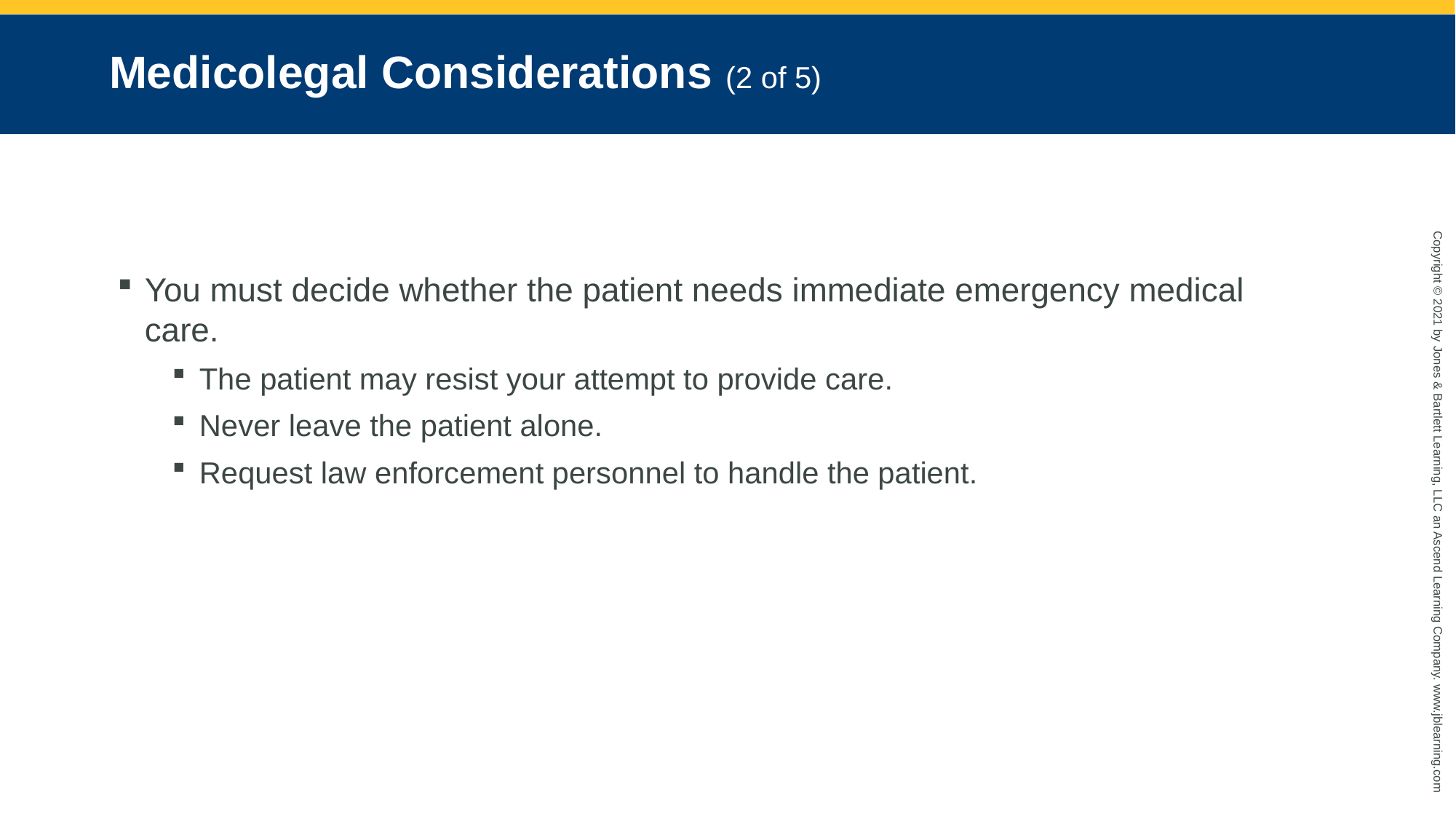

# Medicolegal Considerations (2 of 5)
You must decide whether the patient needs immediate emergency medical care.
The patient may resist your attempt to provide care.
Never leave the patient alone.
Request law enforcement personnel to handle the patient.